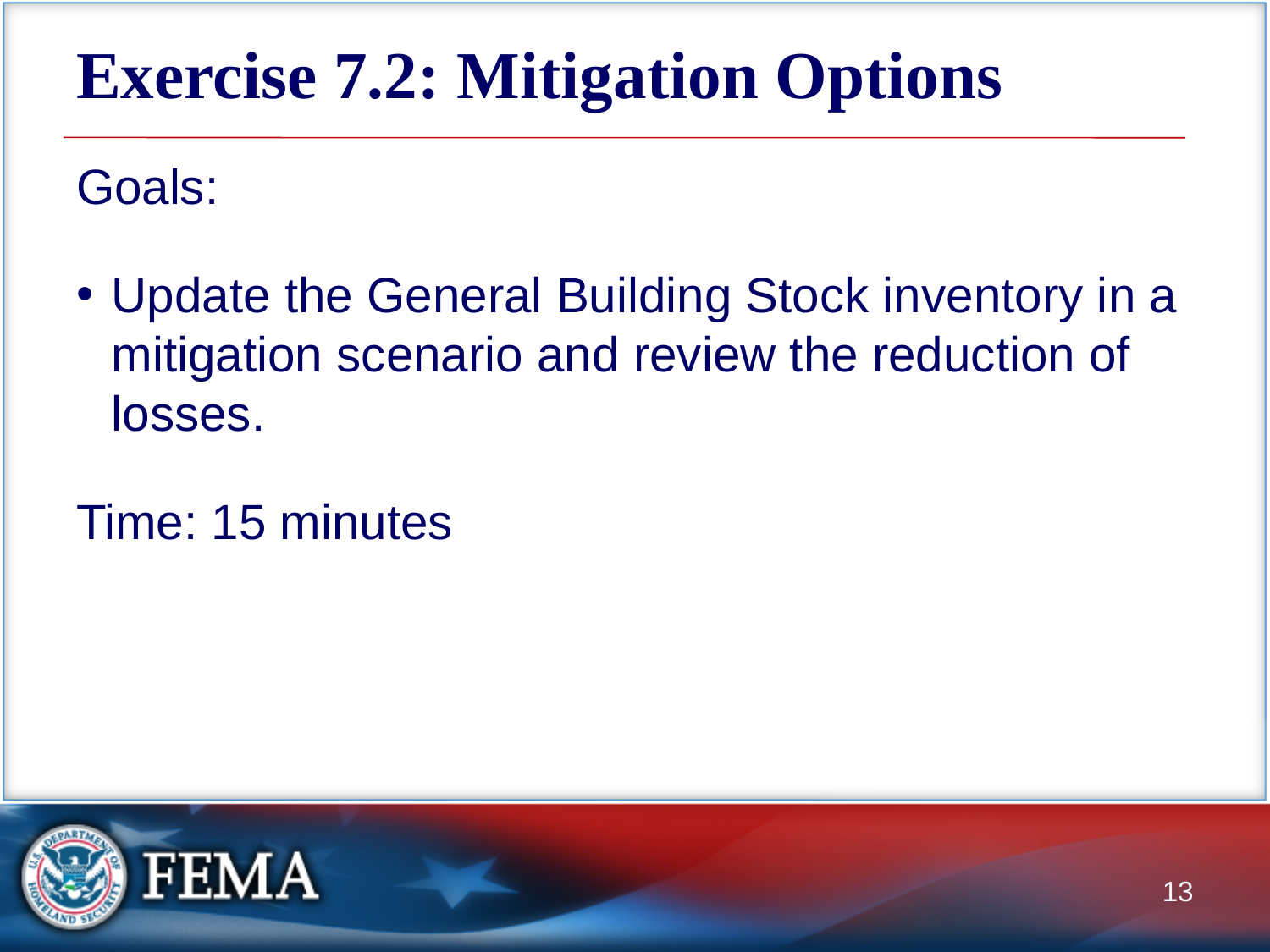

# Exercise 7.2: Mitigation Options
Goals:
Update the General Building Stock inventory in a mitigation scenario and review the reduction of losses.
Time: 15 minutes
13